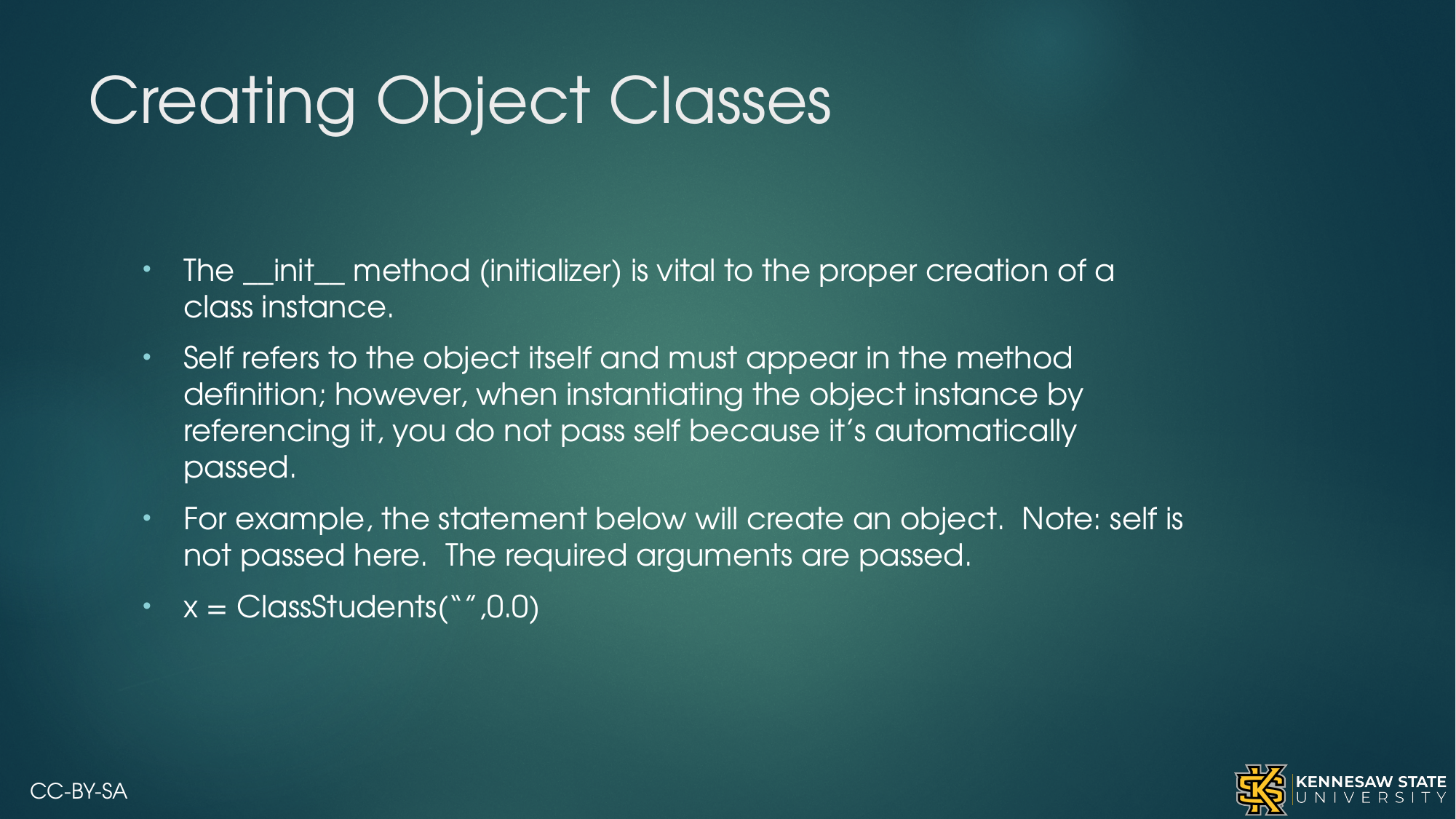

# Creating Object Classes
The __init__ method (initializer) is vital to the proper creation of a class instance.
Self refers to the object itself and must appear in the method definition; however, when instantiating the object instance by referencing it, you do not pass self because it’s automatically passed.
For example, the statement below will create an object.  Note: self is not passed here.  The required arguments are passed.
x = ClassStudents(“”,0.0)